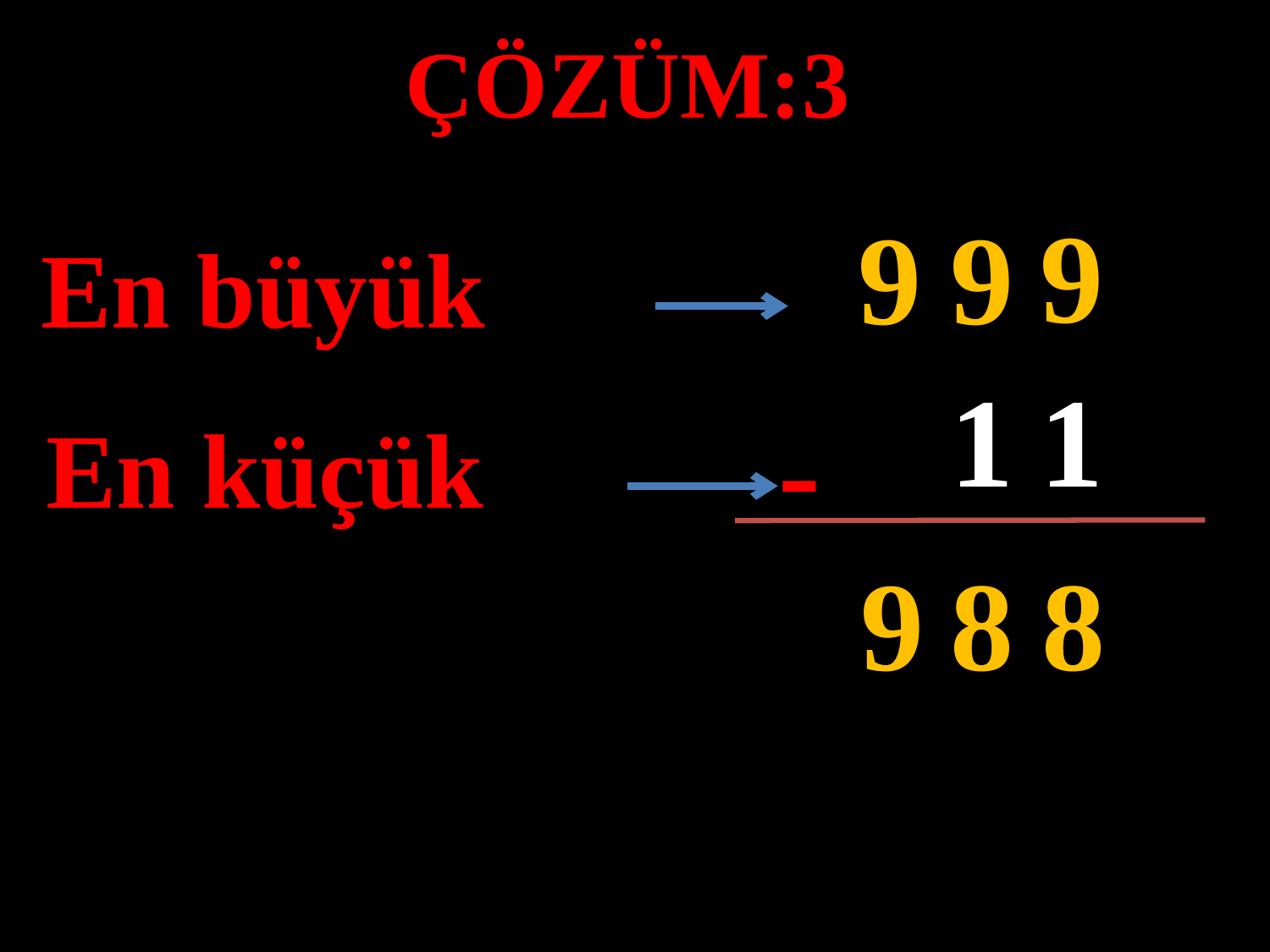

ÇÖZÜM:3
9
9
9
En büyük
#
1
1
-
En küçük
9
8
8